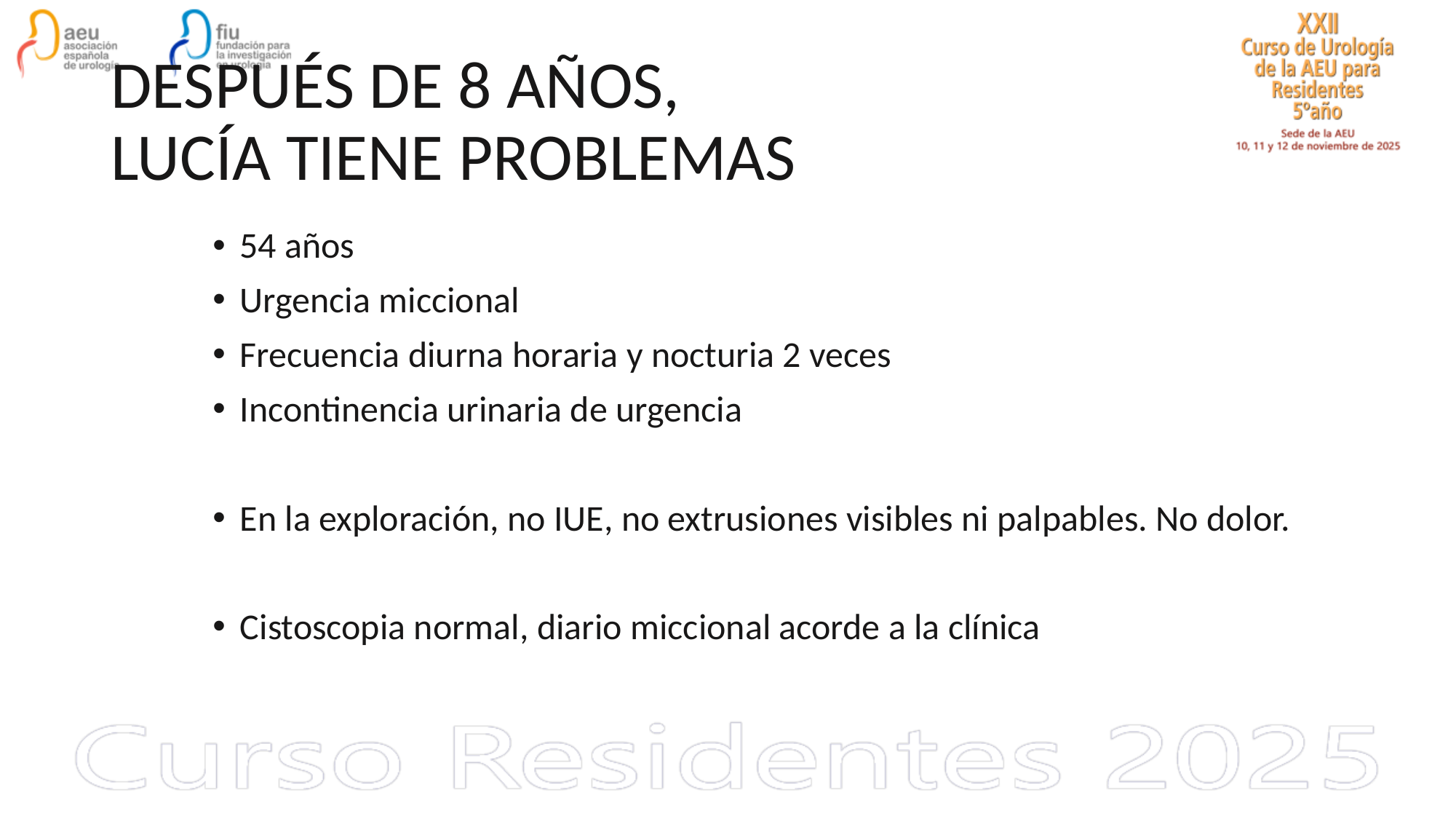

# DESPUÉS DE 8 AÑOS, LUCÍA TIENE PROBLEMAS
54 años
Urgencia miccional
Frecuencia diurna horaria y nocturia 2 veces
Incontinencia urinaria de urgencia

En la exploración, no IUE, no extrusiones visibles ni palpables. No dolor.

Cistoscopia normal, diario miccional acorde a la clínica